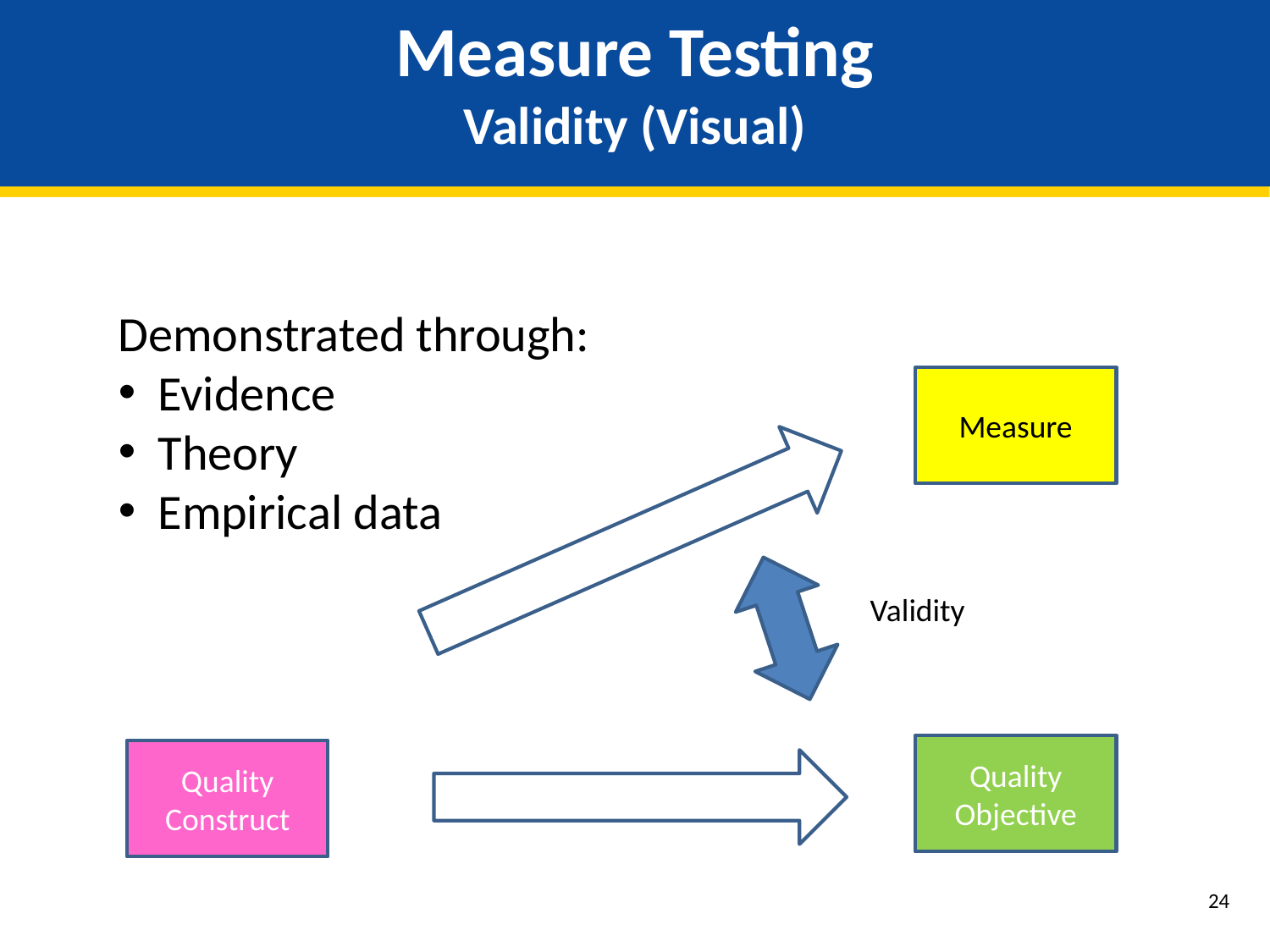

# Measure Testing Validity (Visual)
Demonstrated through:
Evidence
Theory
Empirical data
Measure

Validity
Quality
Objective
Quality
Construct